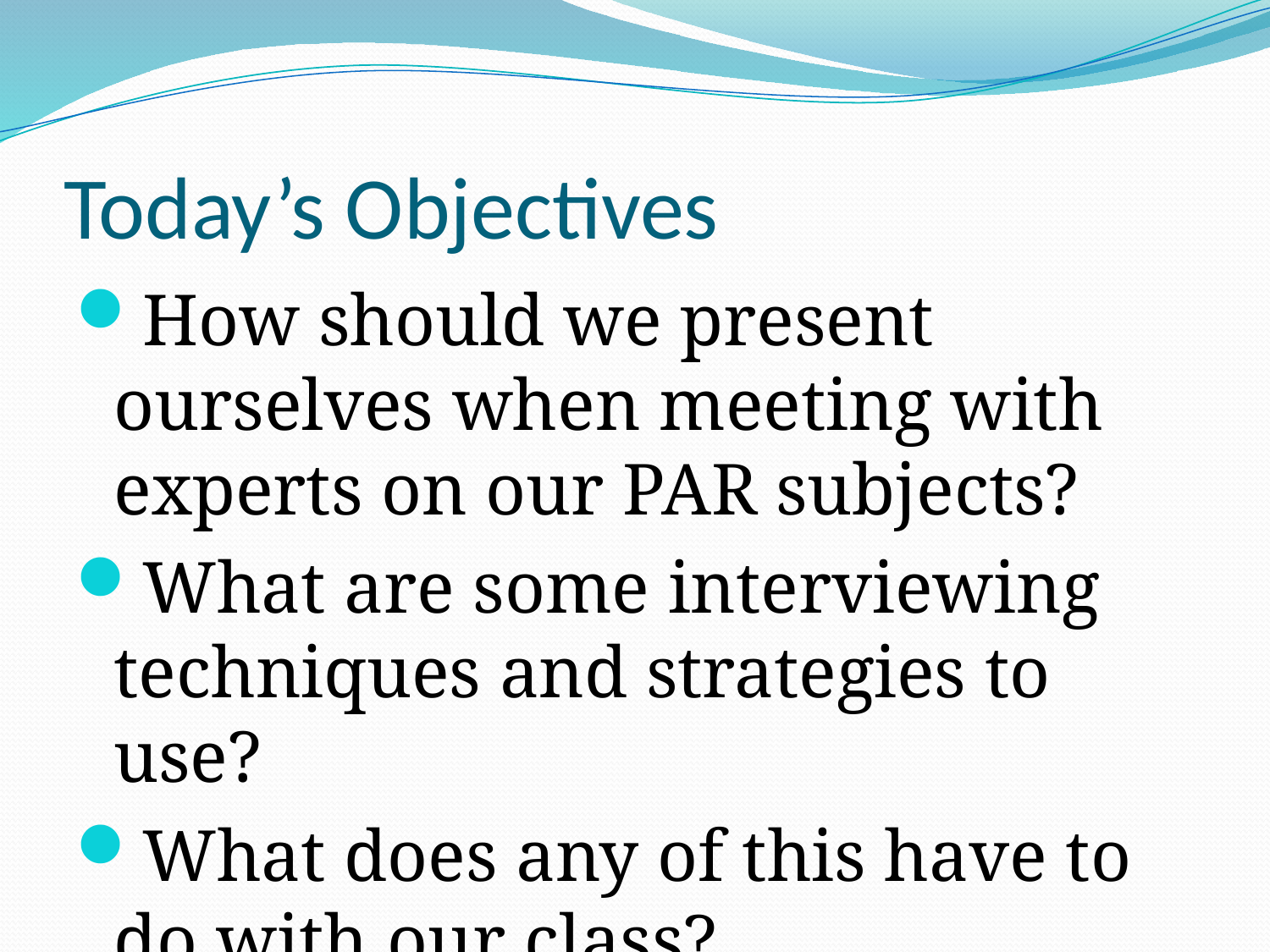

# Today’s Objectives
How should we present ourselves when meeting with experts on our PAR subjects?
What are some interviewing techniques and strategies to use?
What does any of this have to do with our class?